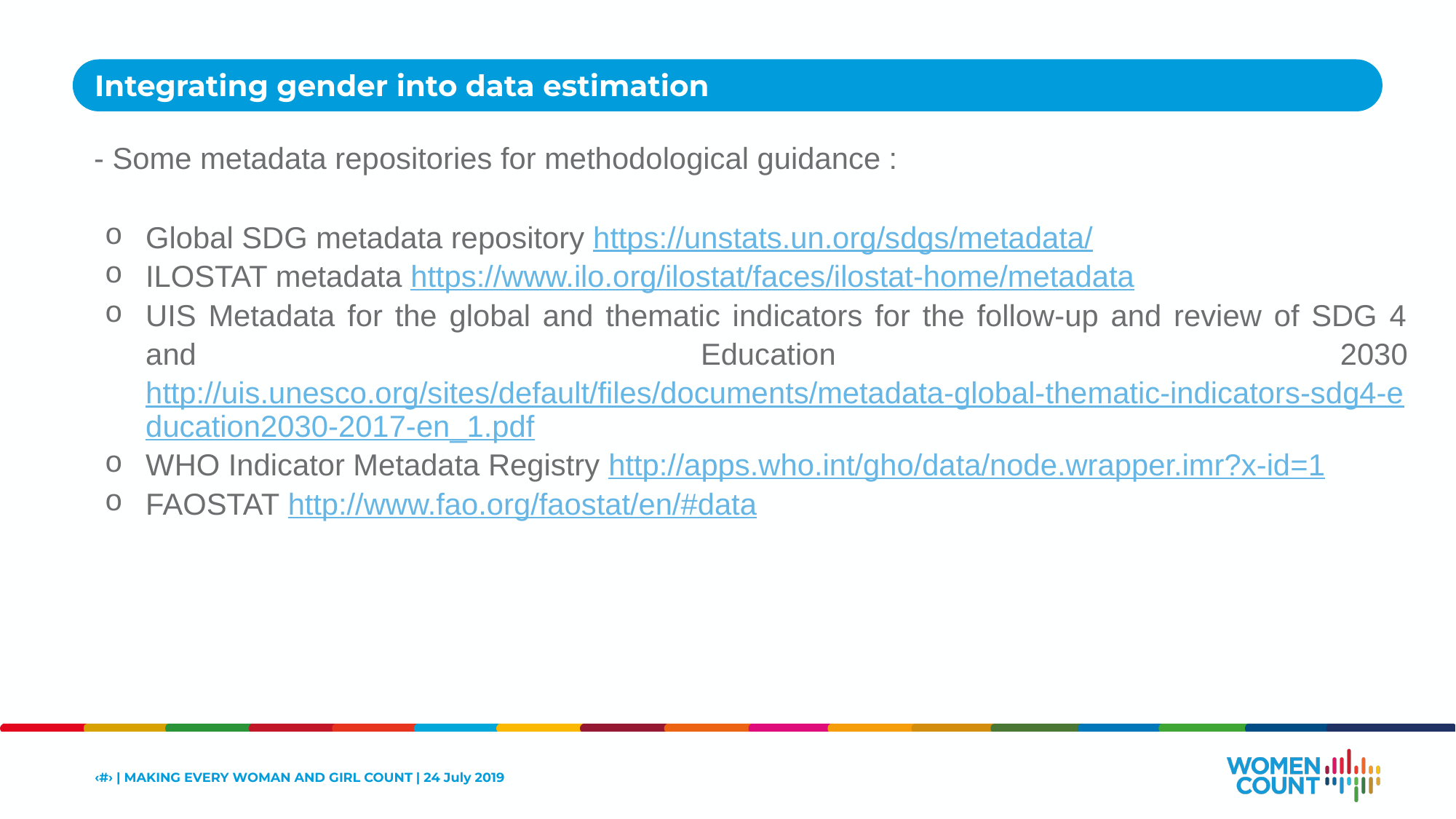

Integrating gender into data estimation

- Some metadata repositories for methodological guidance :
Global SDG metadata repository https://unstats.un.org/sdgs/metadata/
ILOSTAT metadata https://www.ilo.org/ilostat/faces/ilostat-home/metadata
UIS Metadata for the global and thematic indicators for the follow-up and review of SDG 4 and Education 2030 http://uis.unesco.org/sites/default/files/documents/metadata-global-thematic-indicators-sdg4-education2030-2017-en_1.pdf
WHO Indicator Metadata Registry http://apps.who.int/gho/data/node.wrapper.imr?x-id=1
FAOSTAT http://www.fao.org/faostat/en/#data
‹#› | MAKING EVERY WOMAN AND GIRL COUNT | 24 July 2019